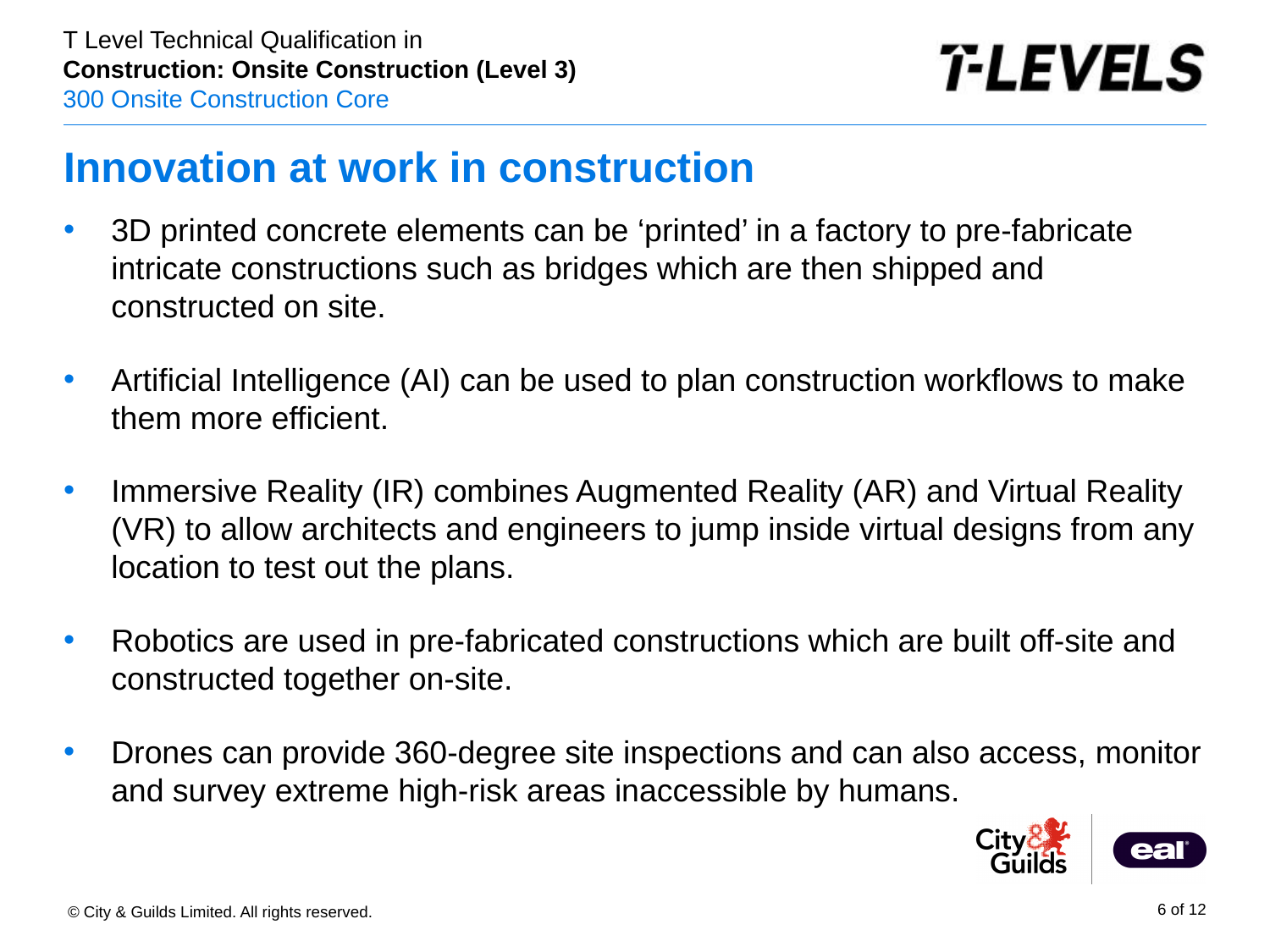

# Innovation at work in construction
3D printed concrete elements can be ‘printed’ in a factory to pre-fabricate intricate constructions such as bridges which are then shipped and constructed on site.
Artificial Intelligence (AI) can be used to plan construction workflows to make them more efficient.
Immersive Reality (IR) combines Augmented Reality (AR) and Virtual Reality (VR) to allow architects and engineers to jump inside virtual designs from any location to test out the plans.
Robotics are used in pre-fabricated constructions which are built off-site and constructed together on-site.
Drones can provide 360-degree site inspections and can also access, monitor and survey extreme high-risk areas inaccessible by humans.